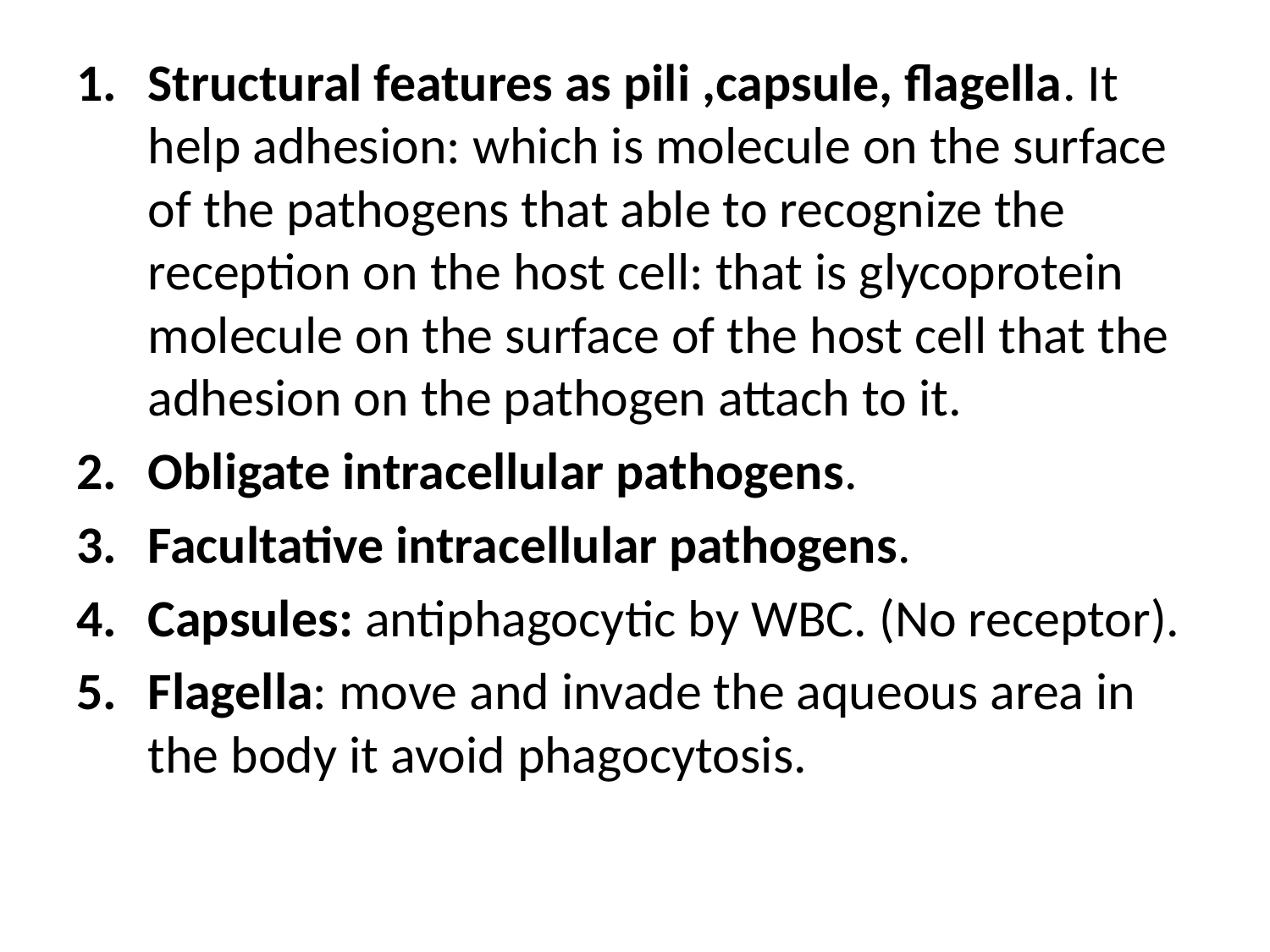

Structural features as pili ,capsule, flagella. It help adhesion: which is molecule on the surface of the pathogens that able to recognize the reception on the host cell: that is glycoprotein molecule on the surface of the host cell that the adhesion on the pathogen attach to it.
Obligate intracellular pathogens.
Facultative intracellular pathogens.
Capsules: antiphagocytic by WBC. (No receptor).
Flagella: move and invade the aqueous area in the body it avoid phagocytosis.